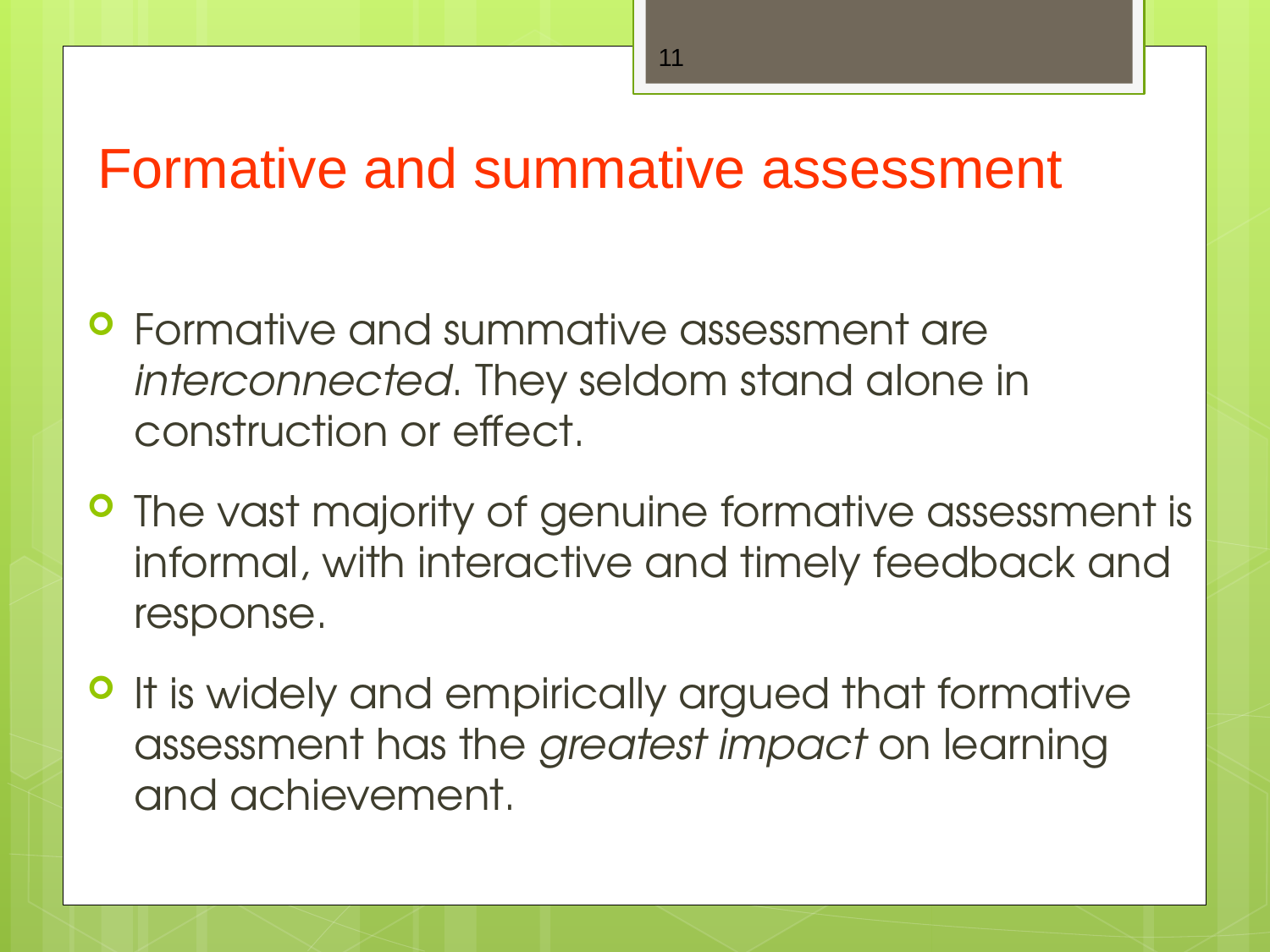

11
# Formative and summative assessment
Formative and summative assessment are interconnected. They seldom stand alone in construction or effect.
The vast majority of genuine formative assessment is informal, with interactive and timely feedback and response.
It is widely and empirically argued that formative assessment has the greatest impact on learning and achievement.